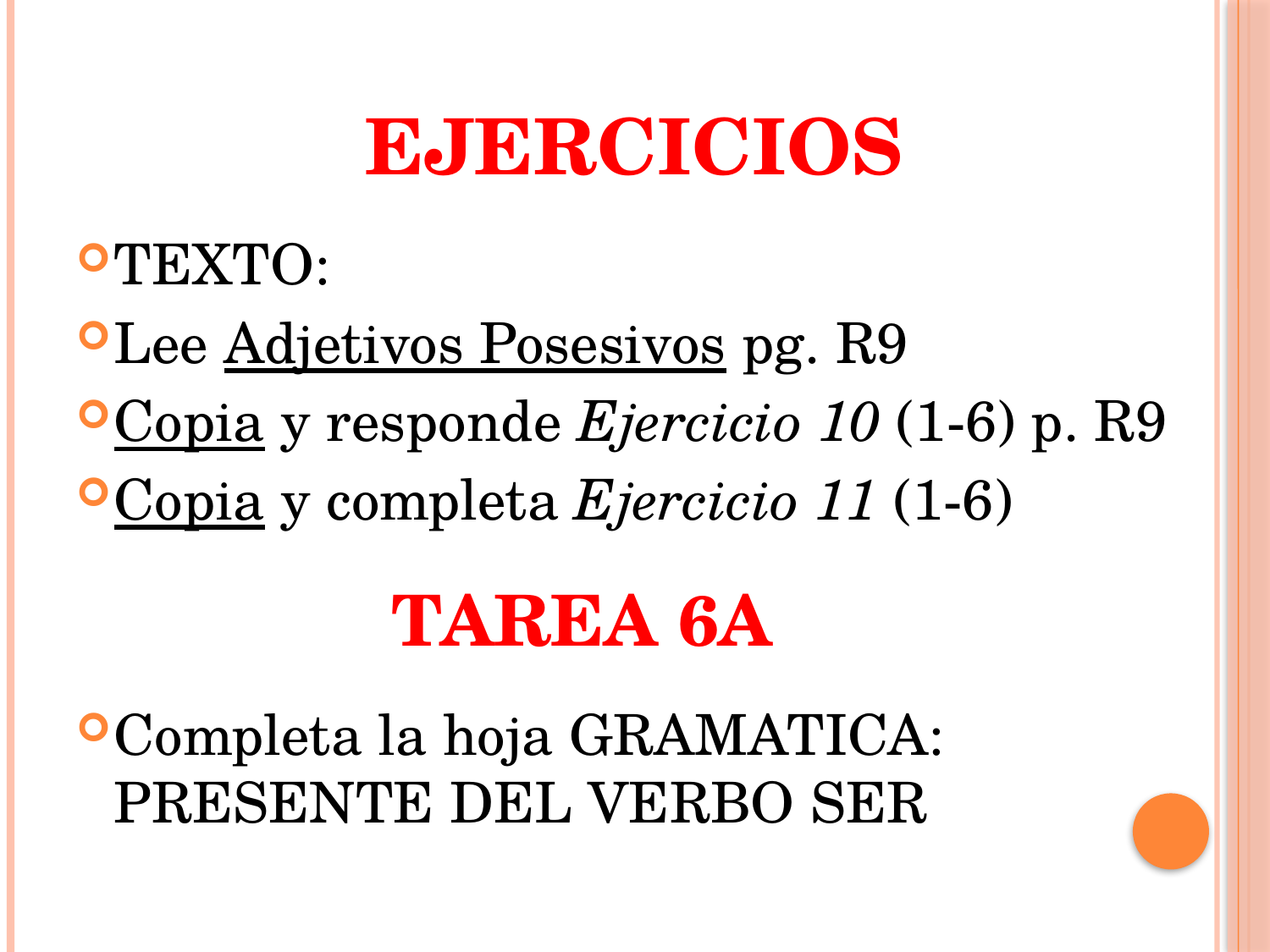

# Ejercicios
TEXTO:
Lee Adjetivos Posesivos pg. R9
Copia y responde Ejercicio 10 (1-6) p. R9
Copia y completa Ejercicio 11 (1-6)

Completa la hoja GRAMATICA: PRESENTE DEL VERBO SER
Tarea 6a